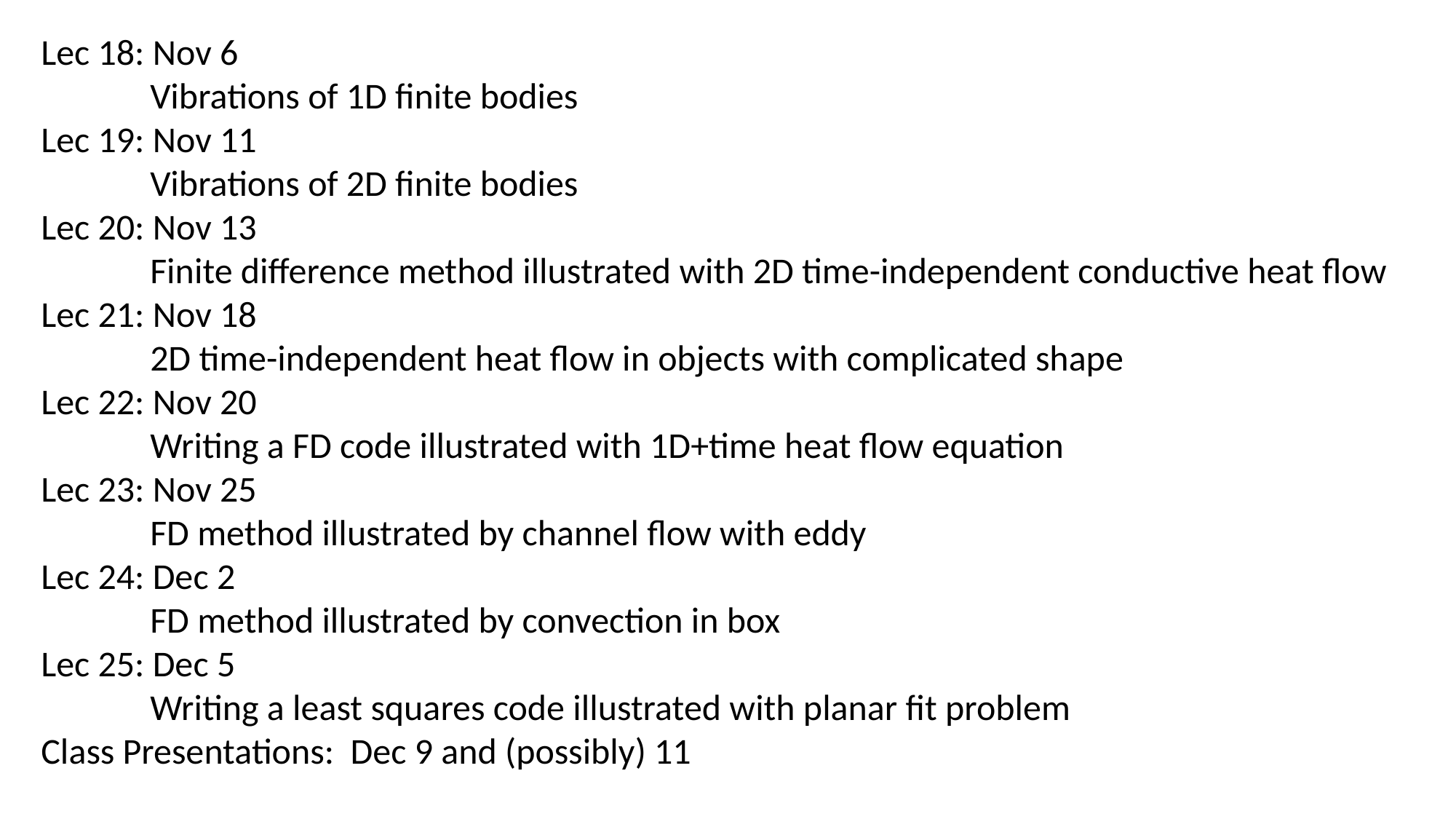

Lec 18: Nov 6
	Vibrations of 1D finite bodies
Lec 19: Nov 11
	Vibrations of 2D finite bodies
Lec 20: Nov 13
	Finite difference method illustrated with 2D time-independent conductive heat flow
Lec 21: Nov 18
	2D time-independent heat flow in objects with complicated shape
Lec 22: Nov 20
	Writing a FD code illustrated with 1D+time heat flow equation
Lec 23: Nov 25
	FD method illustrated by channel flow with eddy
Lec 24: Dec 2
	FD method illustrated by convection in box
Lec 25: Dec 5
	Writing a least squares code illustrated with planar fit problem
Class Presentations:  Dec 9 and (possibly) 11